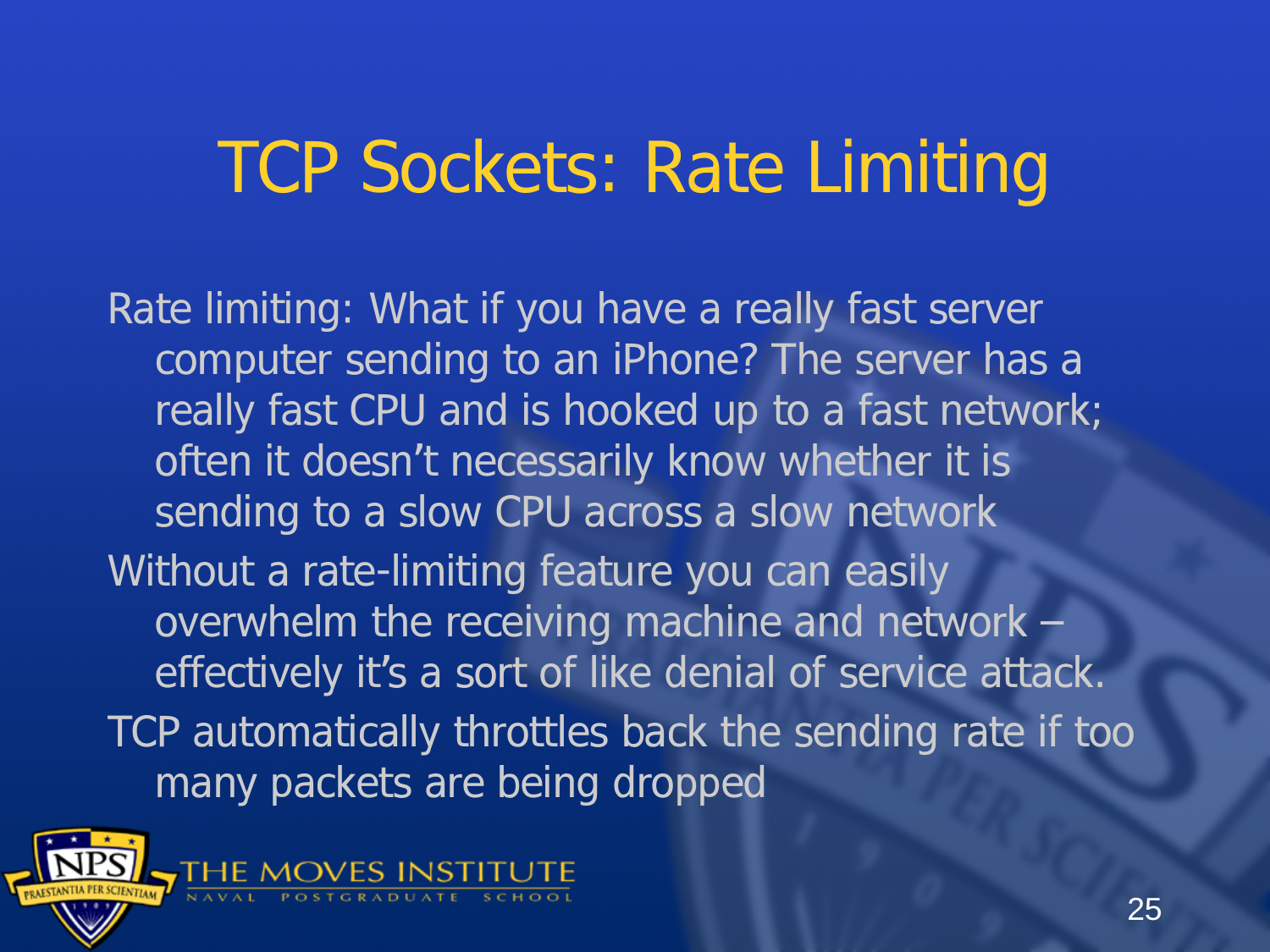

# TCP Sockets: Rate Limiting
Rate limiting: What if you have a really fast server computer sending to an iPhone? The server has a really fast CPU and is hooked up to a fast network; often it doesn’t necessarily know whether it is sending to a slow CPU across a slow network
Without a rate-limiting feature you can easily overwhelm the receiving machine and network – effectively it’s a sort of like denial of service attack.
TCP automatically throttles back the sending rate if too many packets are being dropped
25